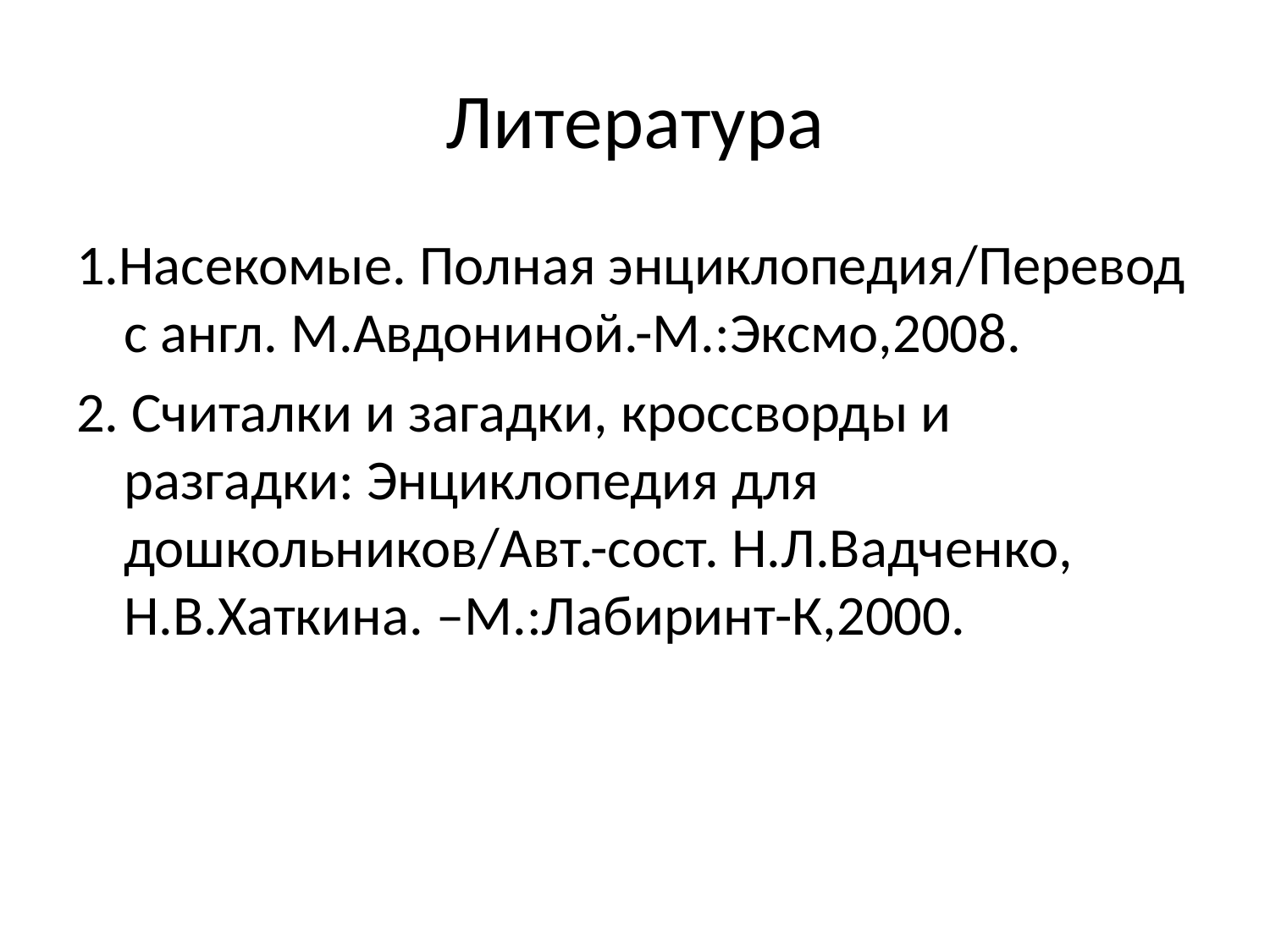

# Литература
1.Насекомые. Полная энциклопедия/Перевод с англ. М.Авдониной.-М.:Эксмо,2008.
2. Считалки и загадки, кроссворды и разгадки: Энциклопедия для дошкольников/Авт.-сост. Н.Л.Вадченко, Н.В.Хаткина. –М.:Лабиринт-К,2000.